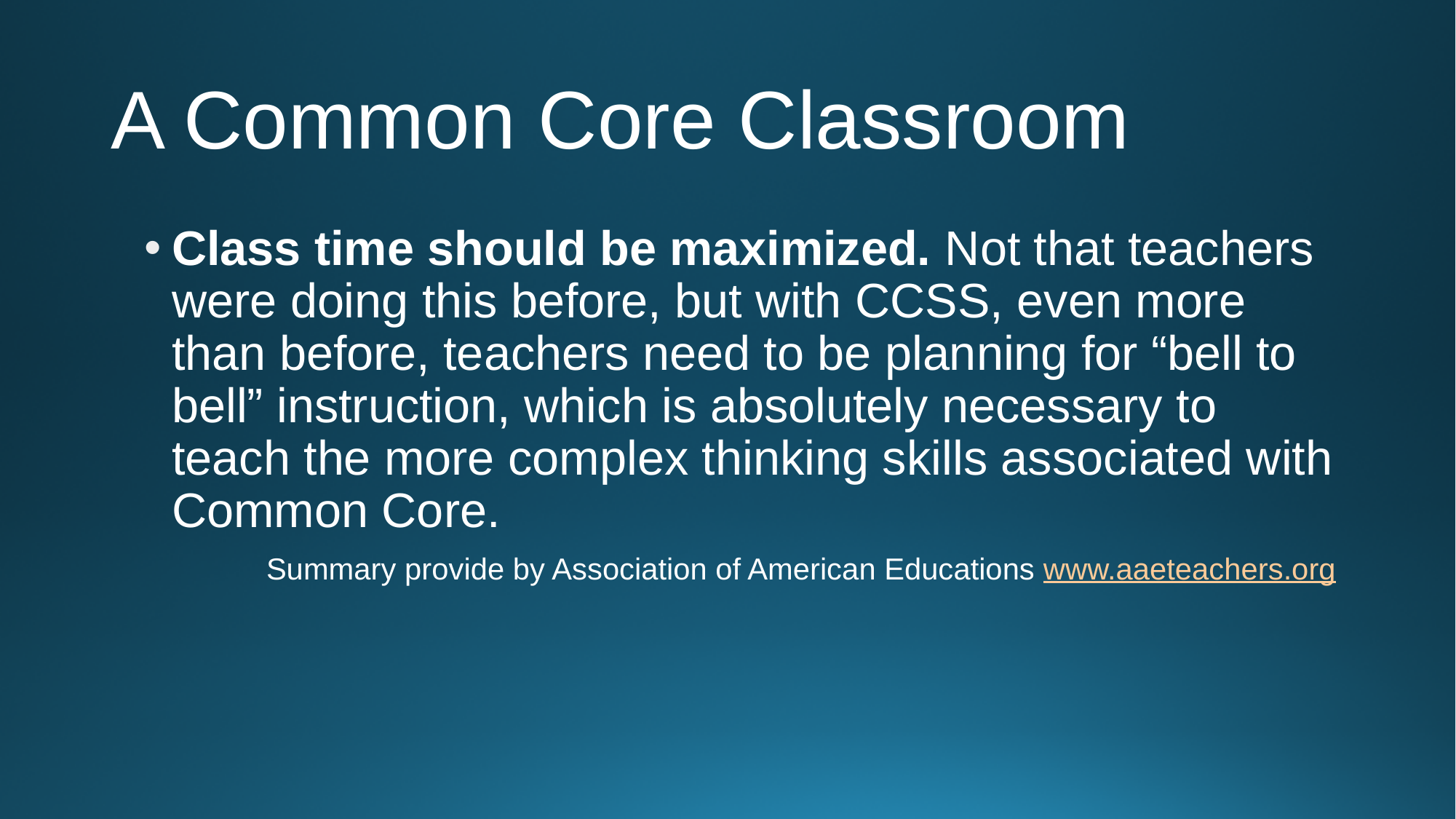

# A Common Core Classroom
Class time should be maximized. Not that teachers were doing this before, but with CCSS, even more than before, teachers need to be planning for “bell to bell” instruction, which is absolutely necessary to teach the more complex thinking skills associated with Common Core.
Summary provide by Association of American Educations www.aaeteachers.org